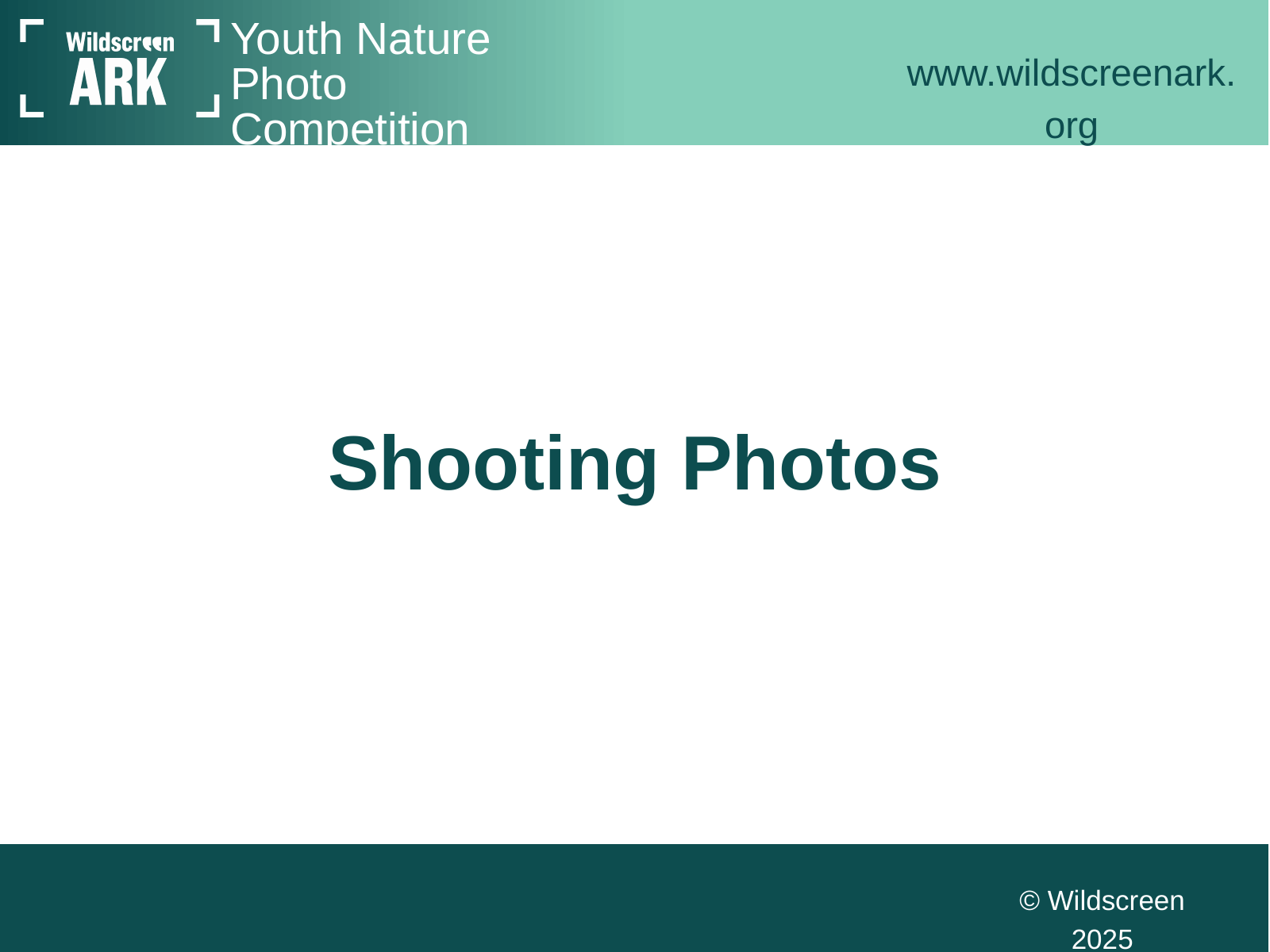

www.wildscreenark.org

Youth Nature Photo Competition

Shooting Photos

© Wildscreen 2025